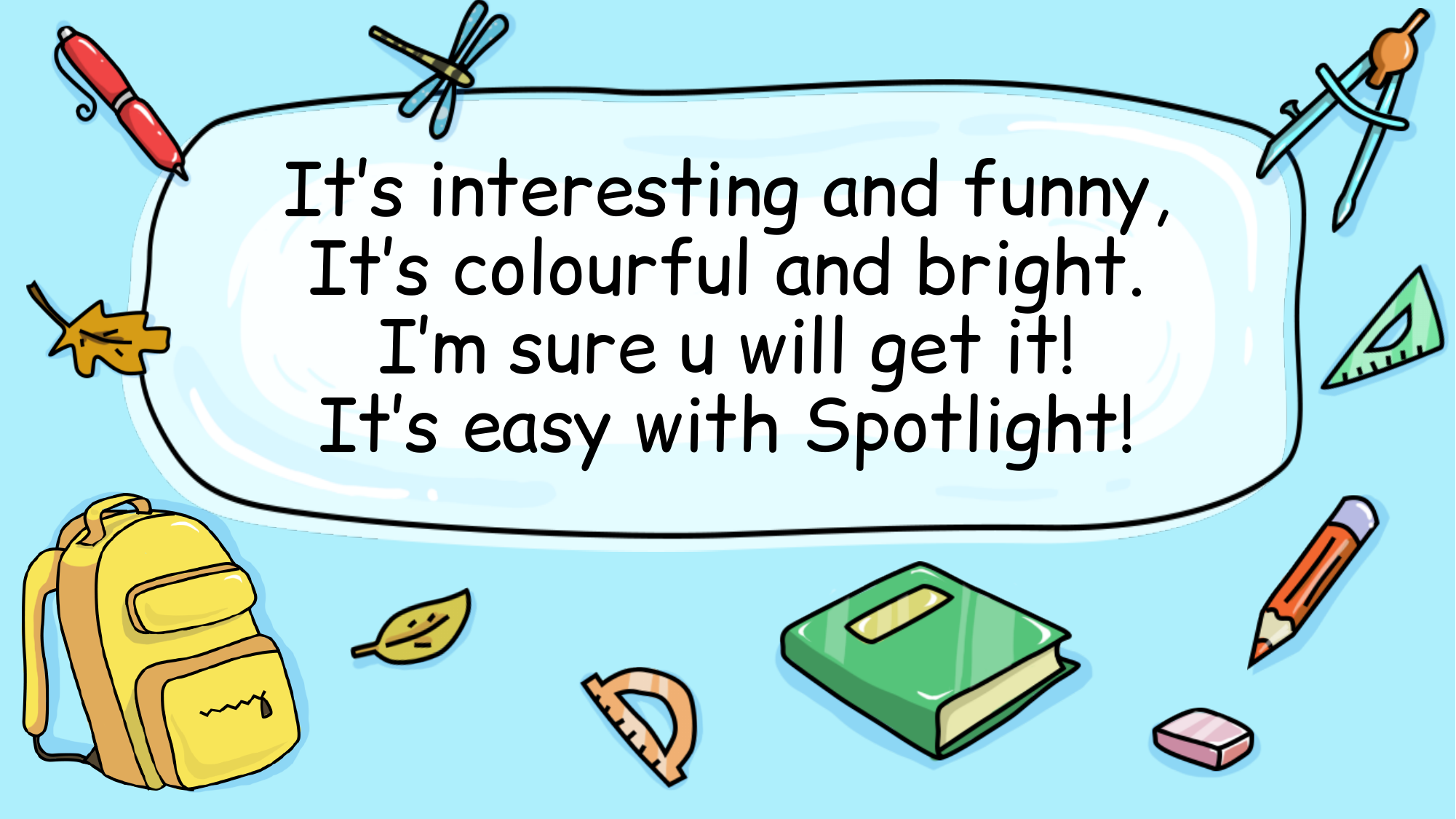

# It’s interesting and funny, It’s colourful and bright. I’m sure u will get it! It’s easy with Spotlight!